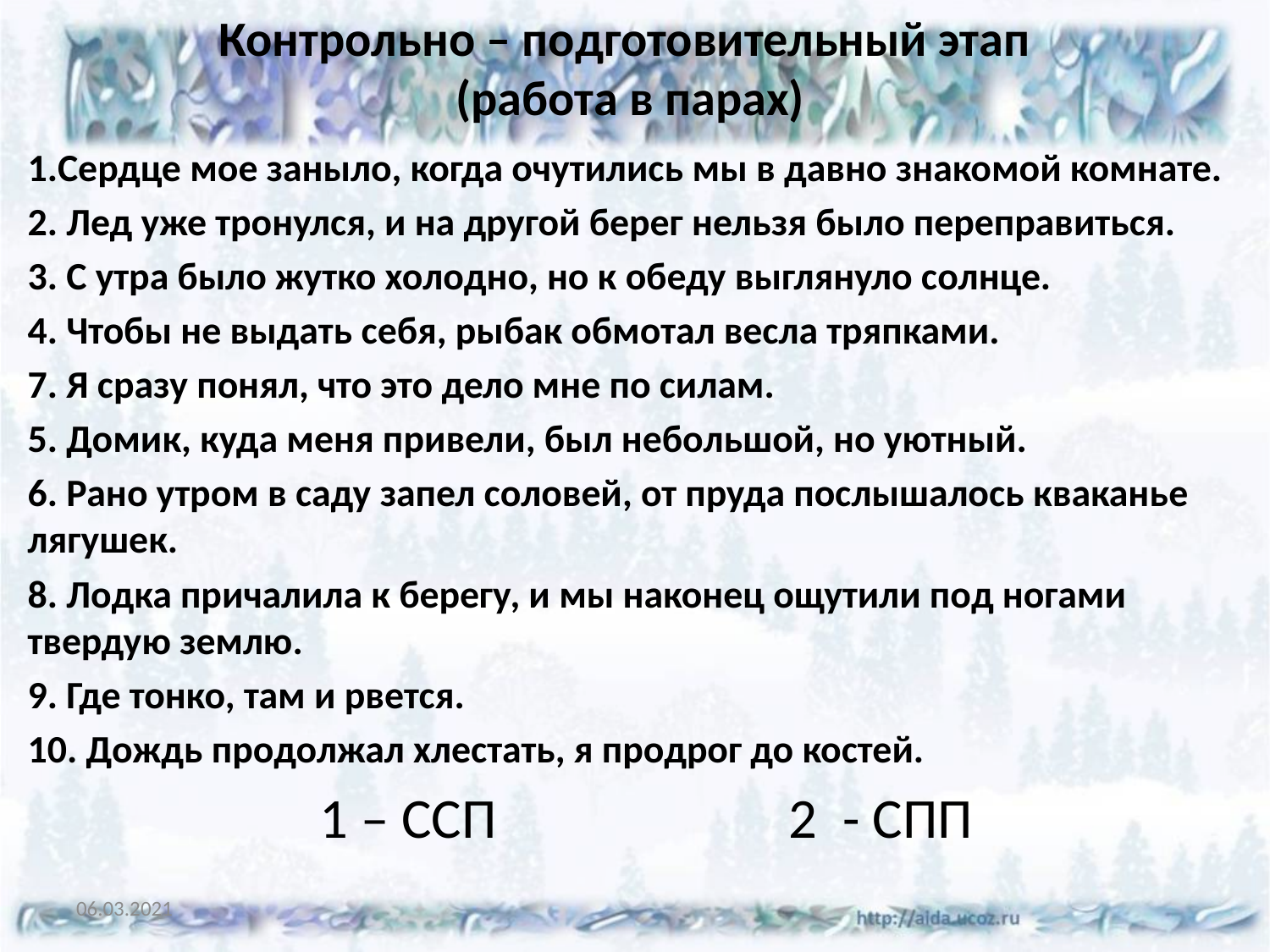

# Контрольно – подготовительный этап (работа в парах)
1.Сердце мое заныло, когда очутились мы в давно знакомой комнате.
2. Лед уже тронулся, и на другой берег нельзя было переправиться.
3. С утра было жутко холодно, но к обеду выглянуло солнце.
4. Чтобы не выдать себя, рыбак обмотал весла тряпками.
7. Я сразу понял, что это дело мне по силам.
5. Домик, куда меня привели, был небольшой, но уютный.
6. Рано утром в саду запел соловей, от пруда послышалось кваканье лягушек.
8. Лодка причалила к берегу, и мы наконец ощутили под ногами твердую землю.
9. Где тонко, там и рвется.
10. Дождь продолжал хлестать, я продрог до костей.
                       1 – ССП                       2  - СПП

06.03.2021